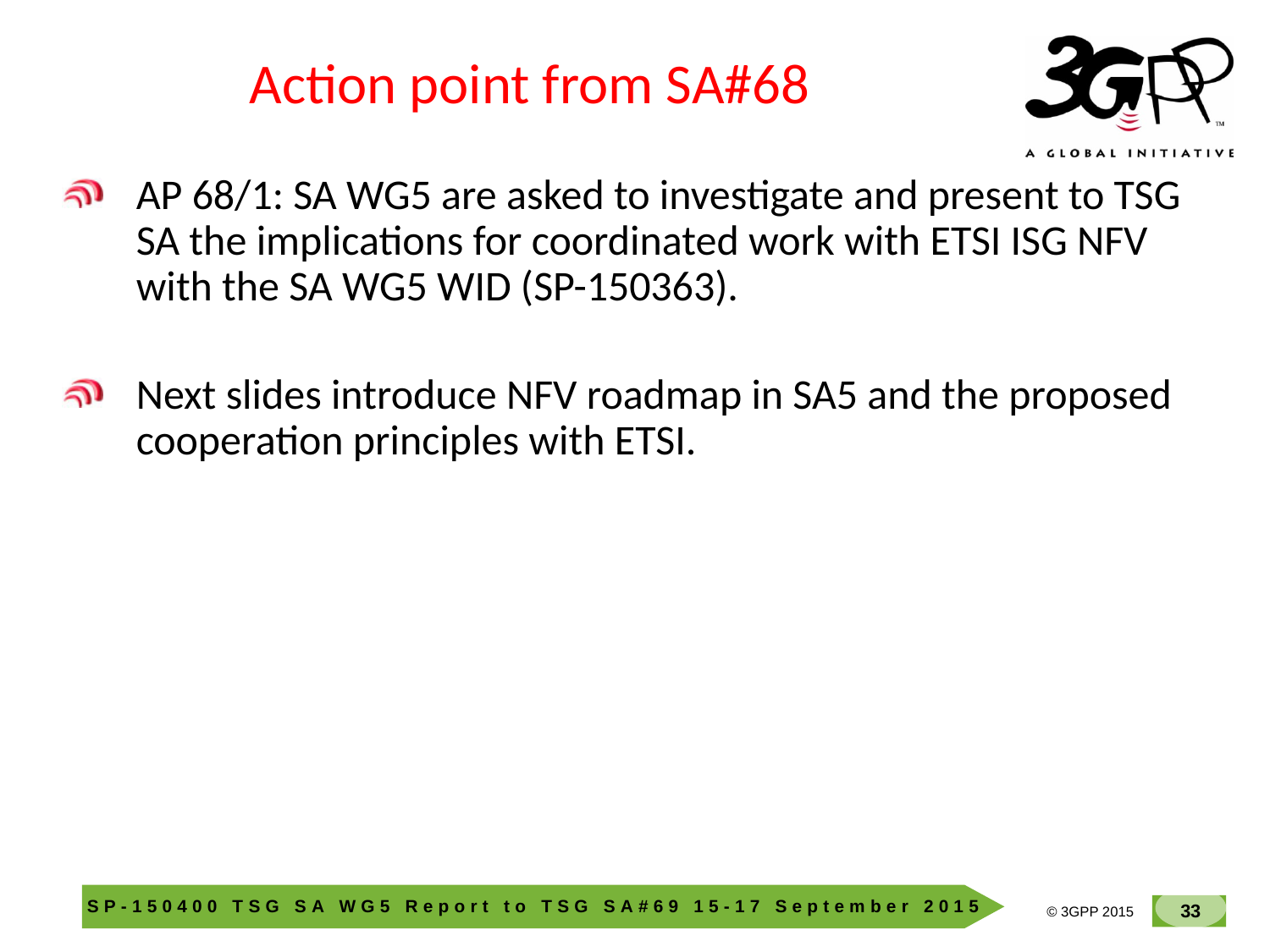

# Action point from SA#68
AP 68/1: SA WG5 are asked to investigate and present to TSG SA the implications for coordinated work with ETSI ISG NFV with the SA WG5 WID (SP-150363).

Next slides introduce NFV roadmap in SA5 and the proposed cooperation principles with ETSI.